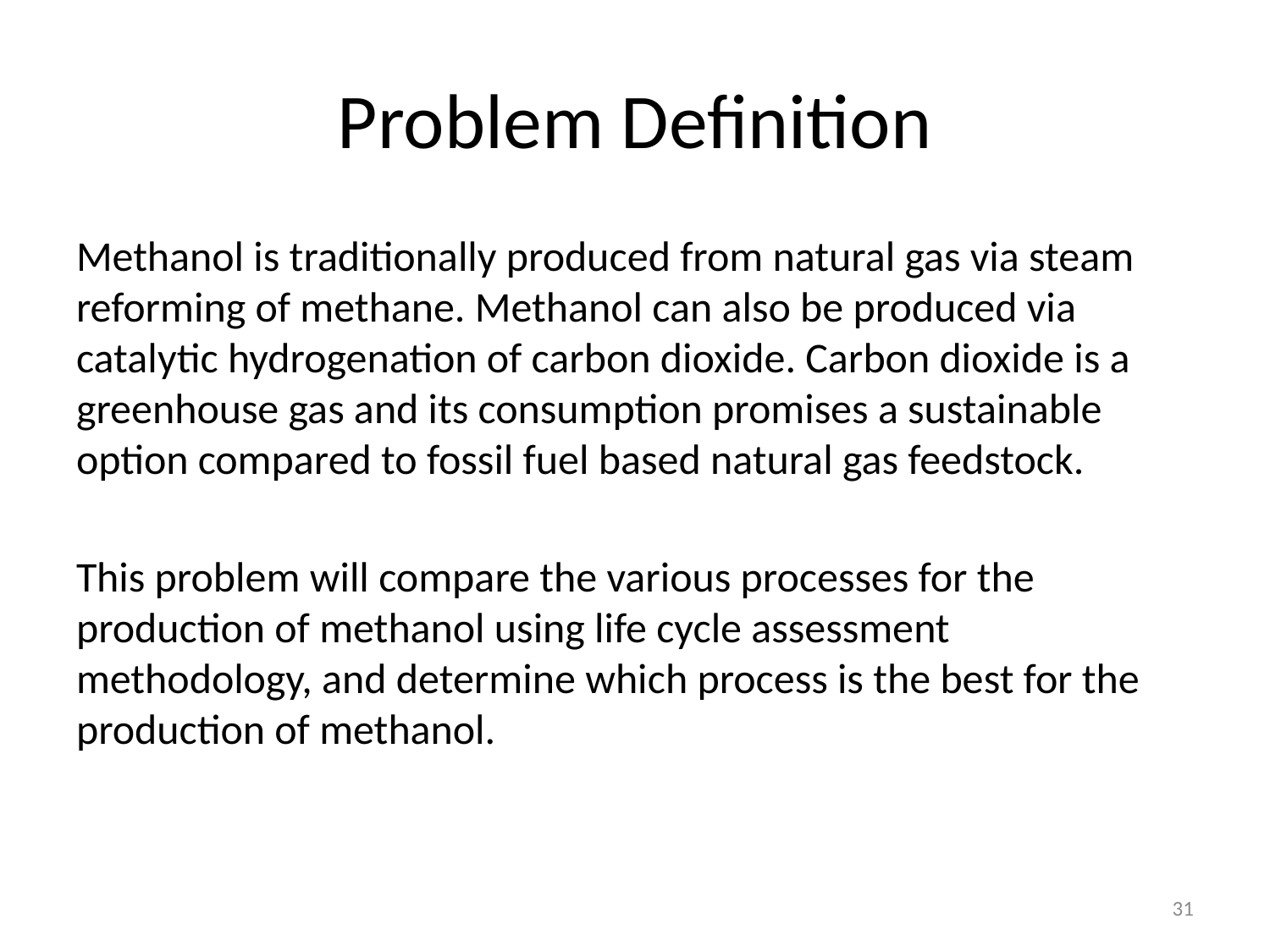

# Problem Definition
Methanol is traditionally produced from natural gas via steam reforming of methane. Methanol can also be produced via catalytic hydrogenation of carbon dioxide. Carbon dioxide is a greenhouse gas and its consumption promises a sustainable option compared to fossil fuel based natural gas feedstock.

This problem will compare the various processes for the production of methanol using life cycle assessment methodology, and determine which process is the best for the production of methanol.
31